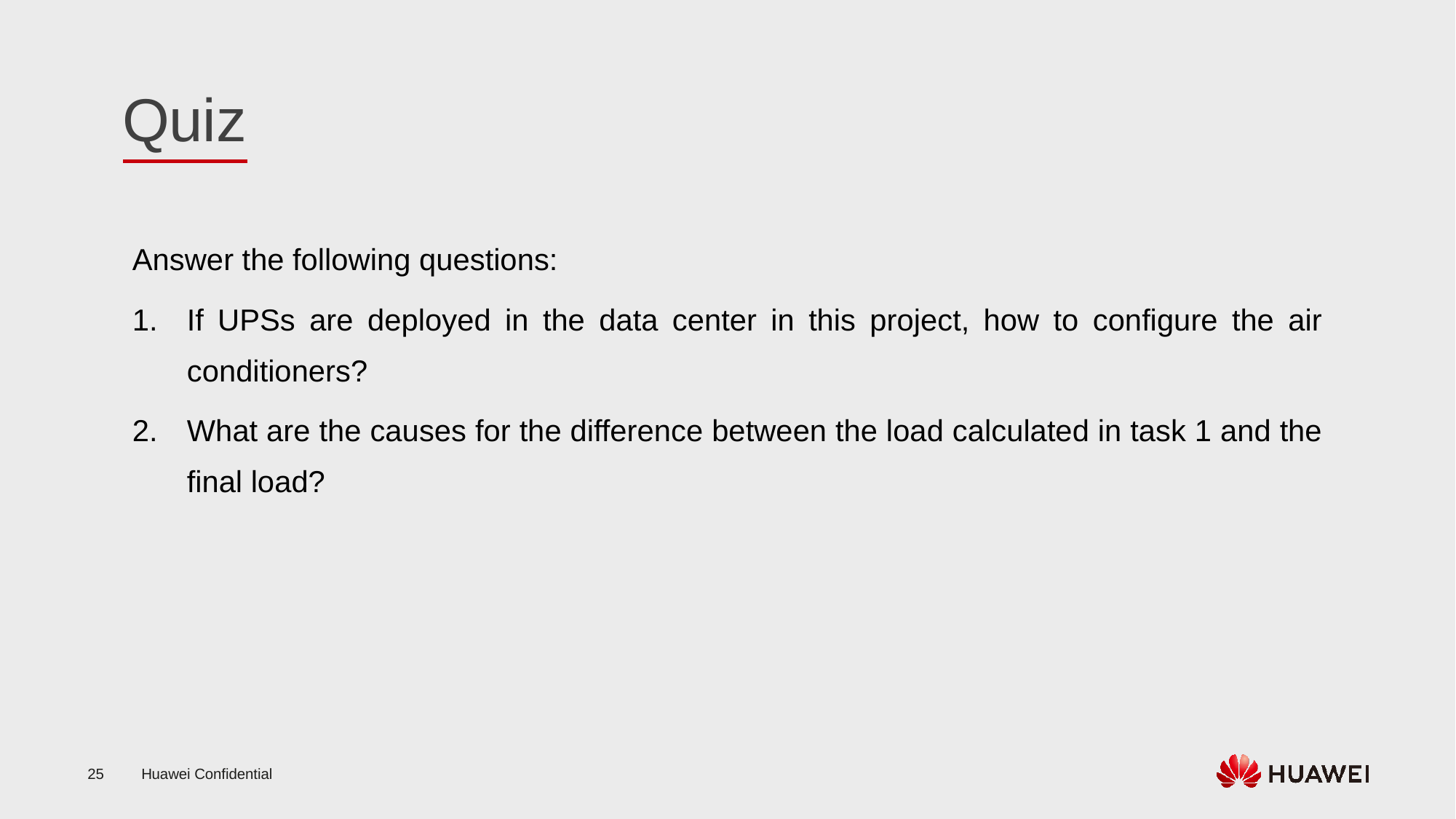

Answer the following questions:
If UPSs are deployed in the data center in this project, how to configure the air conditioners?
What are the causes for the difference between the load calculated in task 1 and the final load?